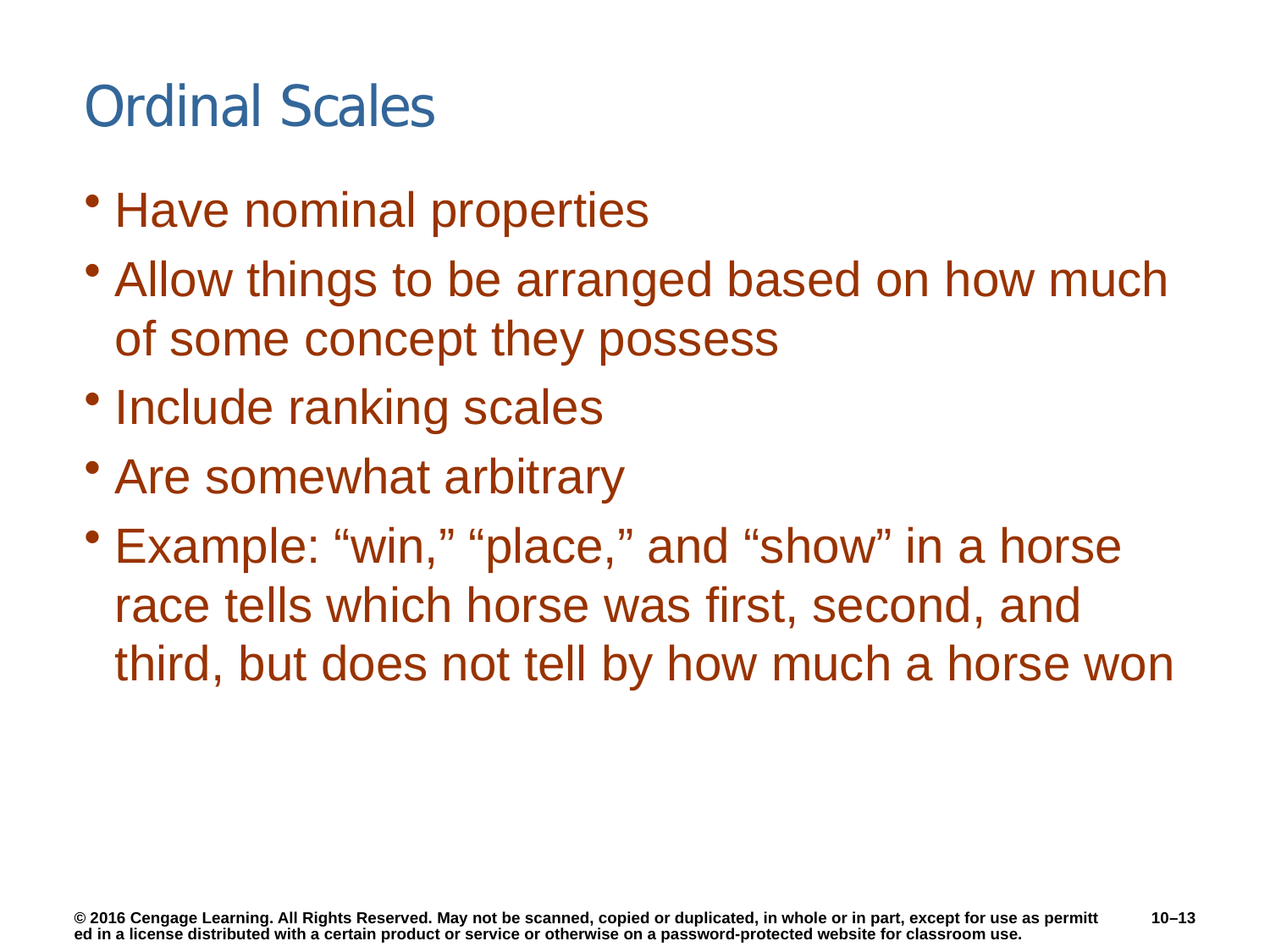

# Ordinal Scales
Have nominal properties
Allow things to be arranged based on how much of some concept they possess
Include ranking scales
Are somewhat arbitrary
Example: “win,” “place,” and “show” in a horse race tells which horse was first, second, and third, but does not tell by how much a horse won

10–13
© 2016 Cengage Learning. All Rights Reserved. May not be scanned, copied or duplicated, in whole or in part, except for use as permitted in a license distributed with a certain product or service or otherwise on a password-protected website for classroom use.